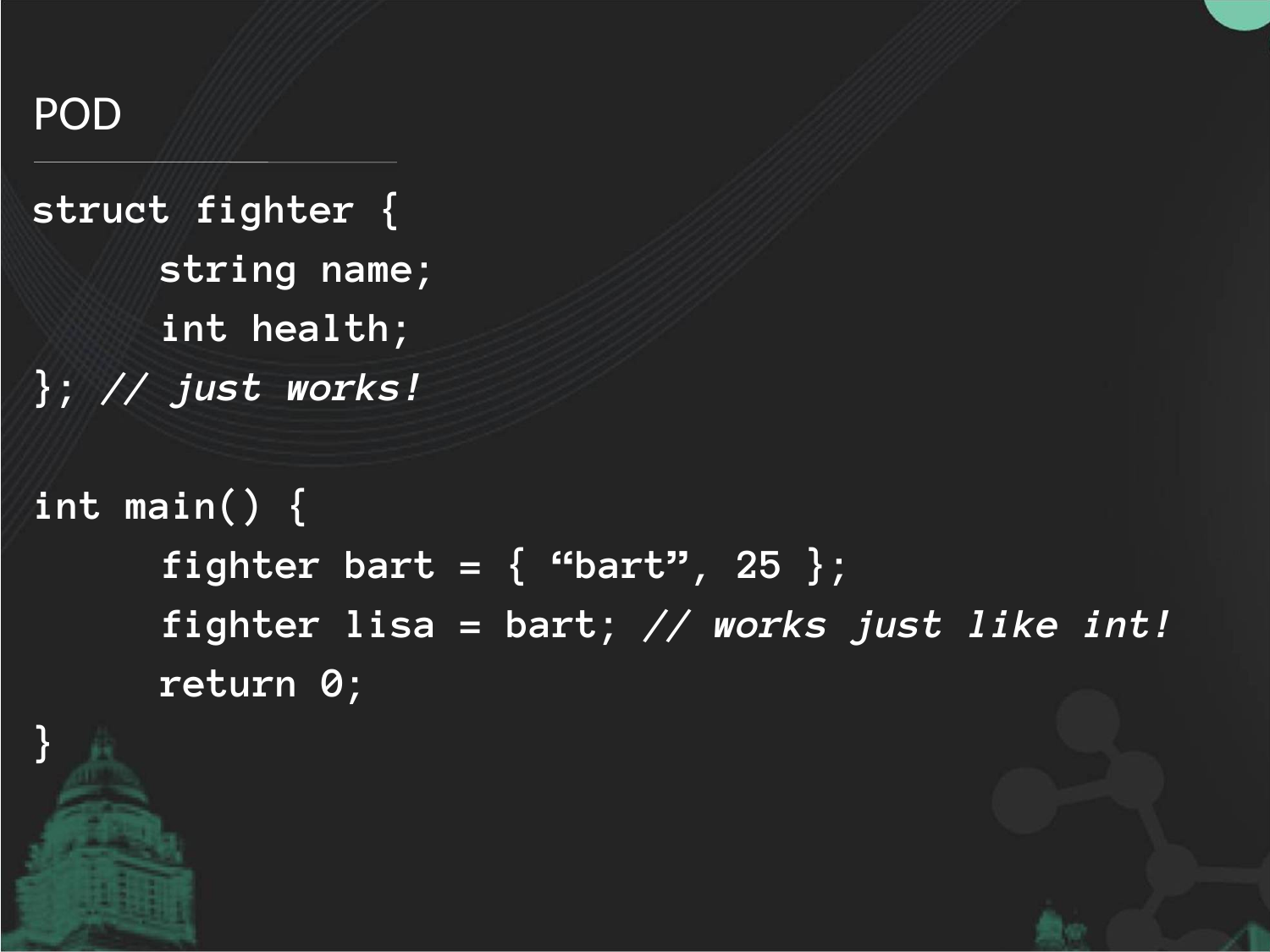

# POD
struct fighter {
	string name;
	int health;
}; // just works!

int main() {
	fighter bart = { “bart”, 25 };
	fighter lisa = bart; // works just like int!
	return 0;
}